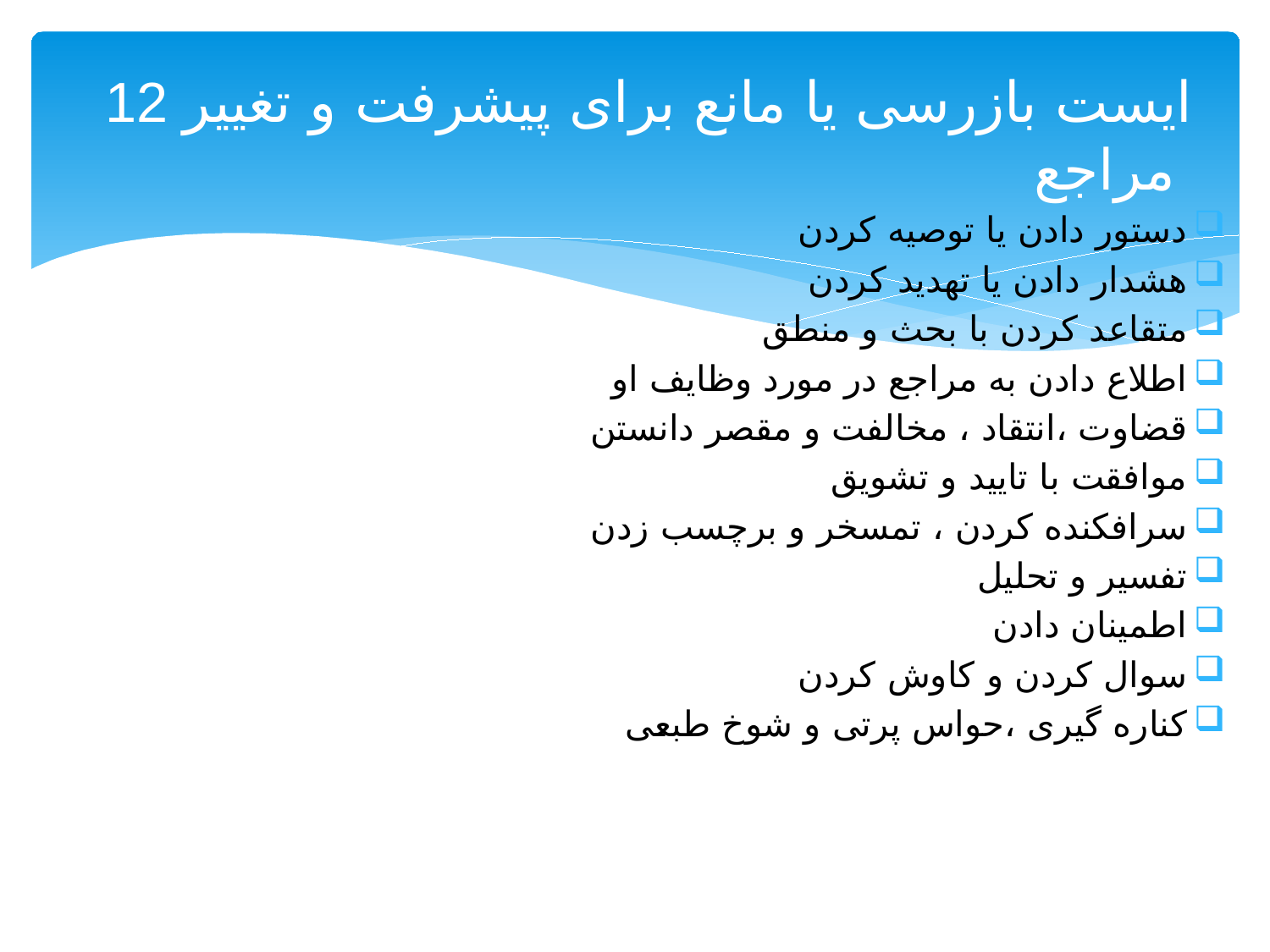

# 12 ایست بازرسی یا مانع برای پیشرفت و تغییر مراجع
دستور دادن یا توصیه کردن
هشدار دادن یا تهدید کردن
متقاعد کردن با بحث و منطق
اطلاع دادن به مراجع در مورد وظایف او
قضاوت ،انتقاد ، مخالفت و مقصر دانستن
موافقت با تایید و تشویق
سرافکنده کردن ، تمسخر و برچسب زدن
تفسیر و تحلیل
اطمینان دادن
سوال کردن و کاوش کردن
کناره گیری ،حواس پرتی و شوخ طبعی